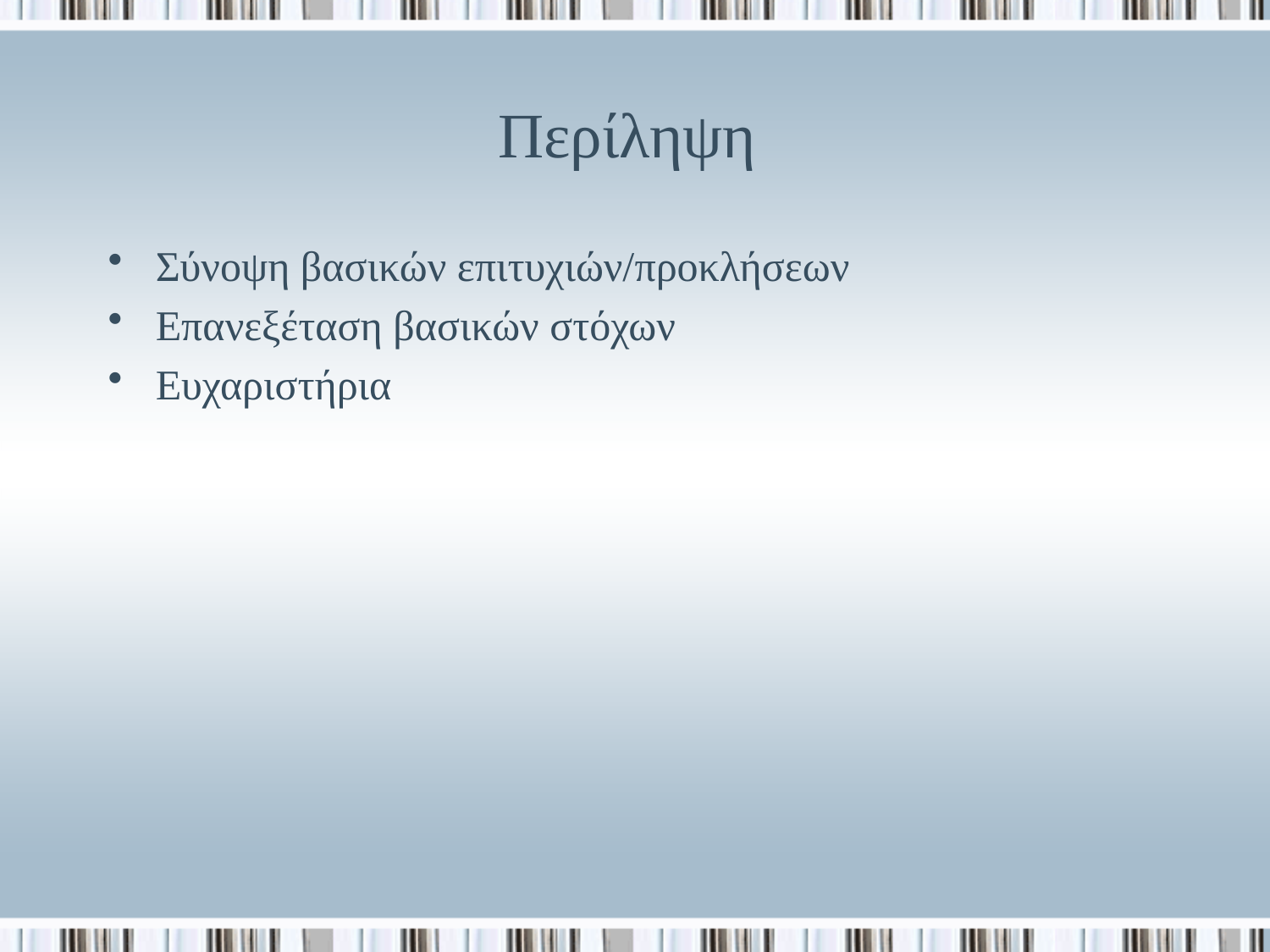

# Περίληψη
Σύνοψη βασικών επιτυχιών/προκλήσεων
Επανεξέταση βασικών στόχων
Ευχαριστήρια